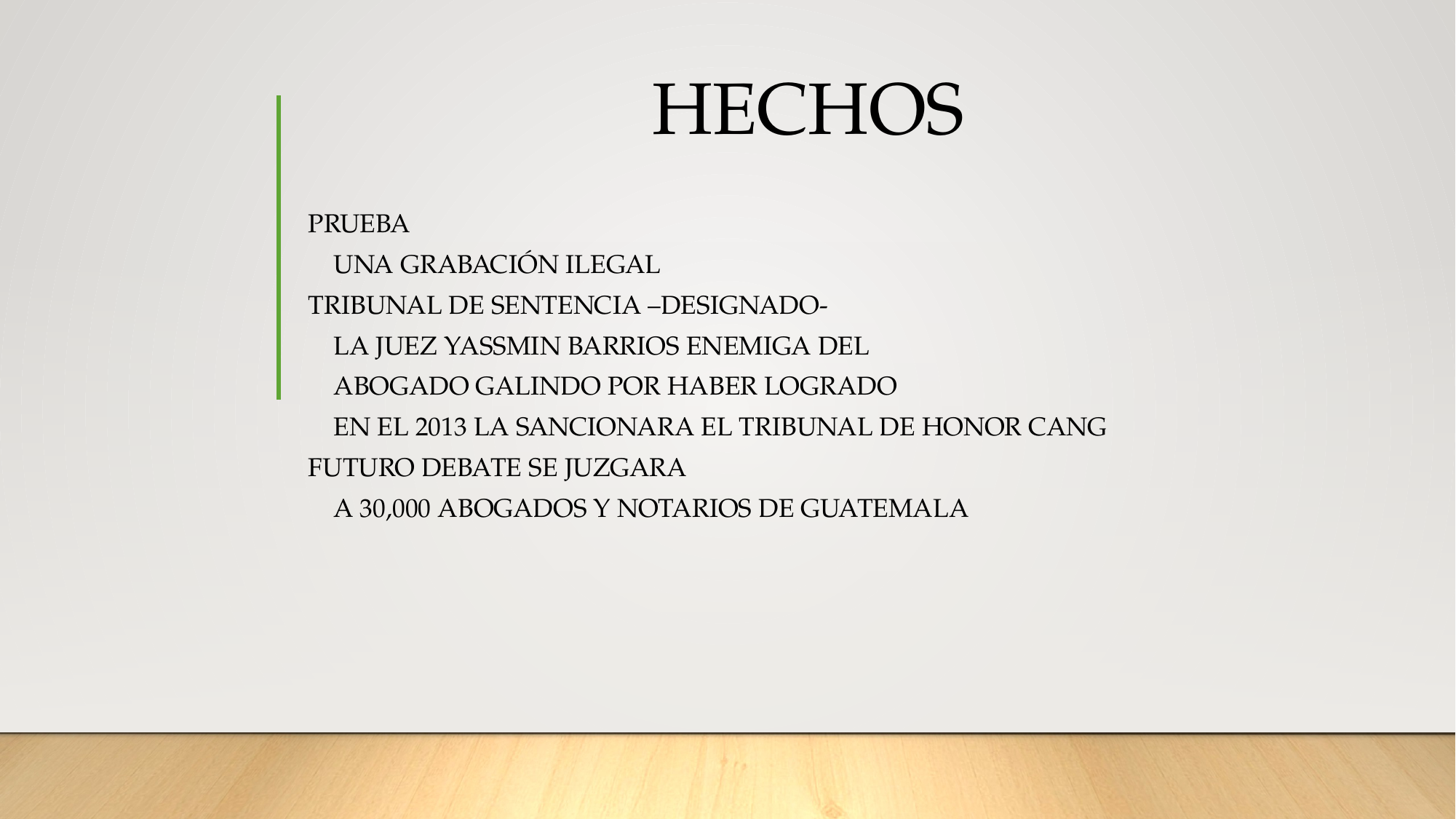

# HECHOS
PRUEBA
	Una grabación ilegal
Tribunal de sentencia –Designado-
	la Juez YASSMIN barrios ENEMIGA DEL
	Abogado Galindo por haber lograDO
	en el 2013 la sancionara el TRIBUNAL DE Honor cANG
FUTURO DEBATE SE JUZGARA
	A 30,000 ABOGADOS Y NOTARIOS DE GUATEMALA